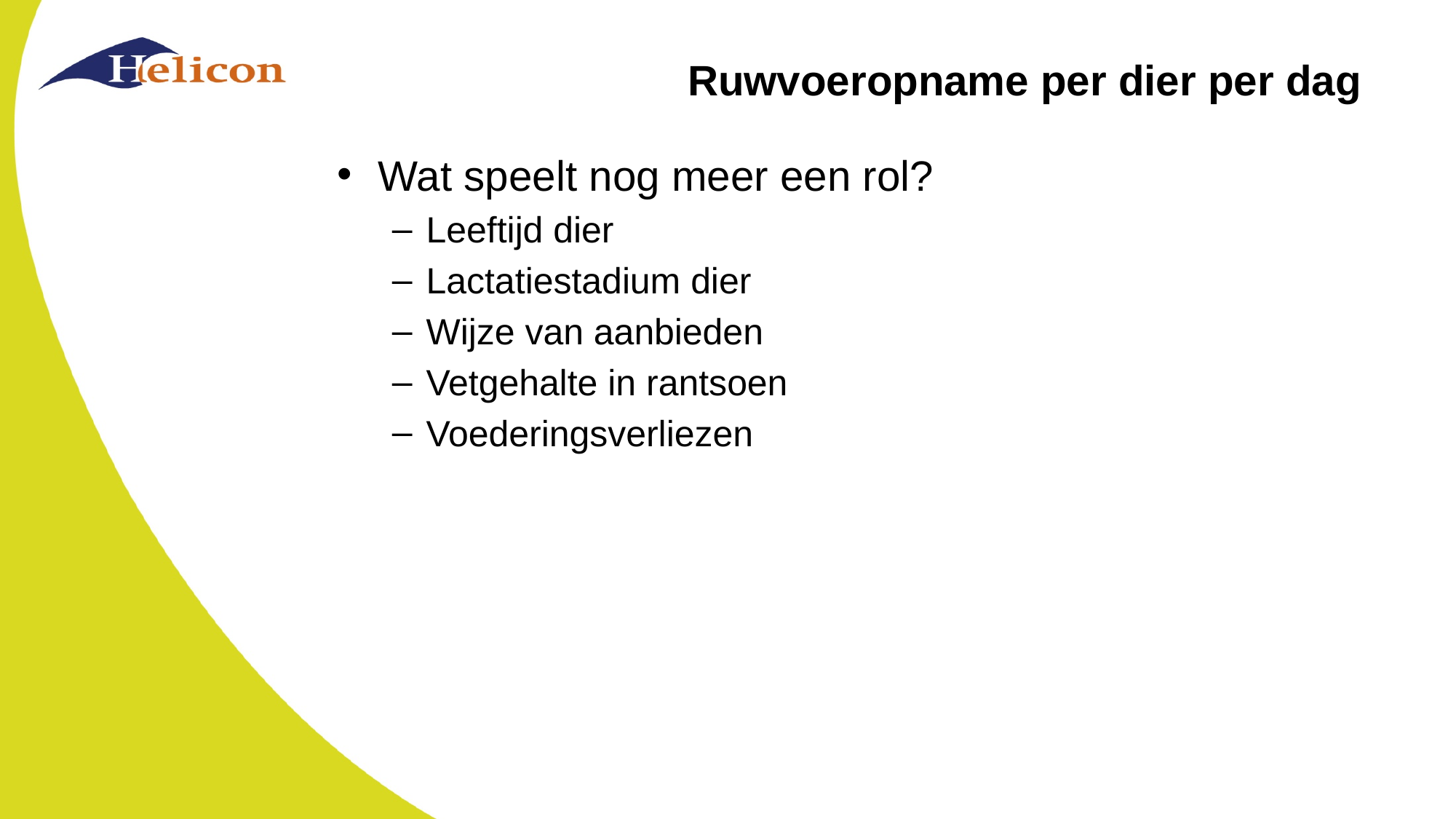

# Ruwvoeropname per dier per dag
Wat speelt nog meer een rol?
Leeftijd dier
Lactatiestadium dier
Wijze van aanbieden
Vetgehalte in rantsoen
Voederingsverliezen